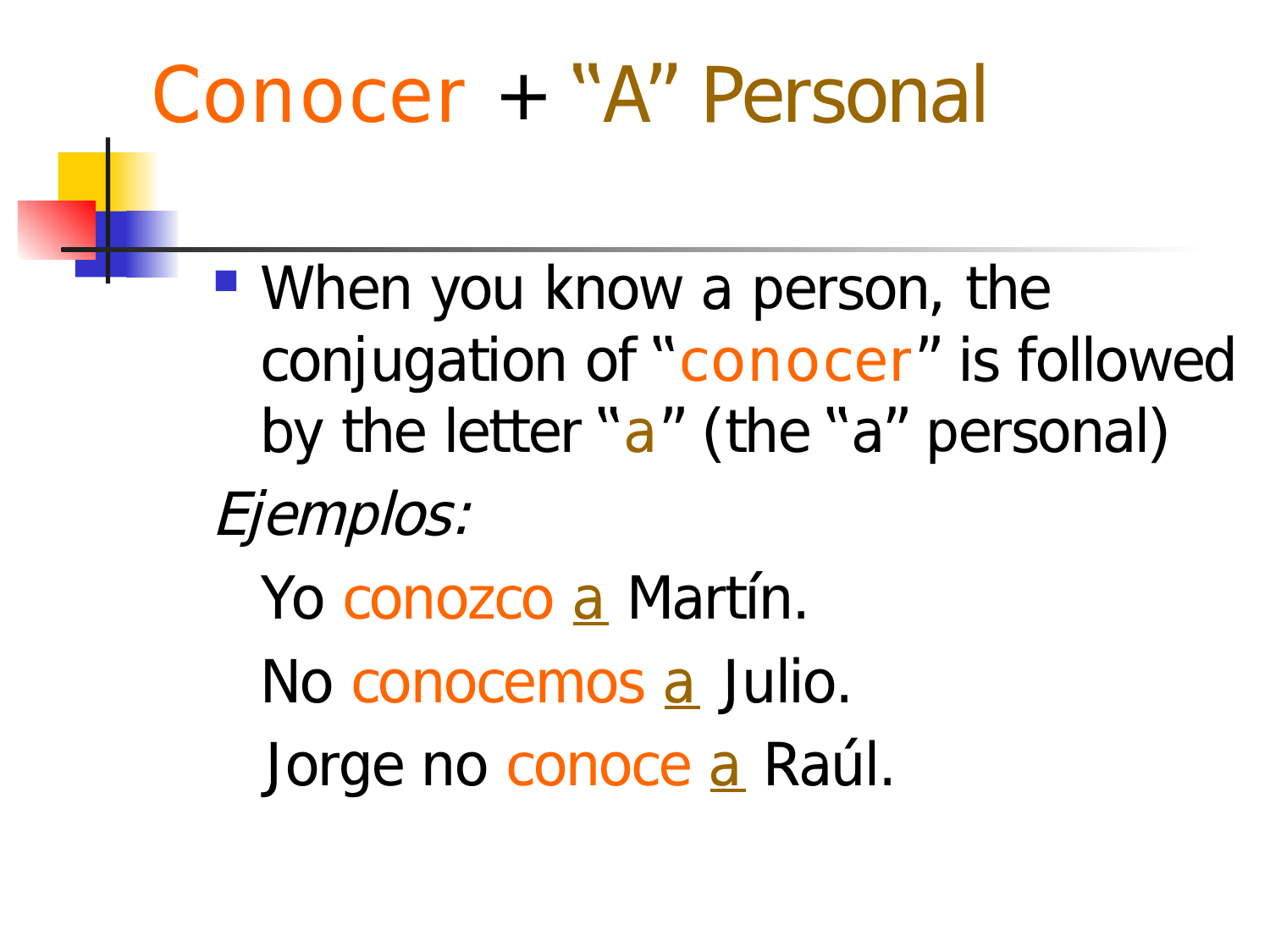

Conocer + “A” Personal
When you know a person, the conjugation of “conocer” is followed by the letter “a” (the “a” personal)
Ejemplos:
	Yo conozco a Martín.
	No conocemos a Julio.
	Jorge no conoce a Raúl.